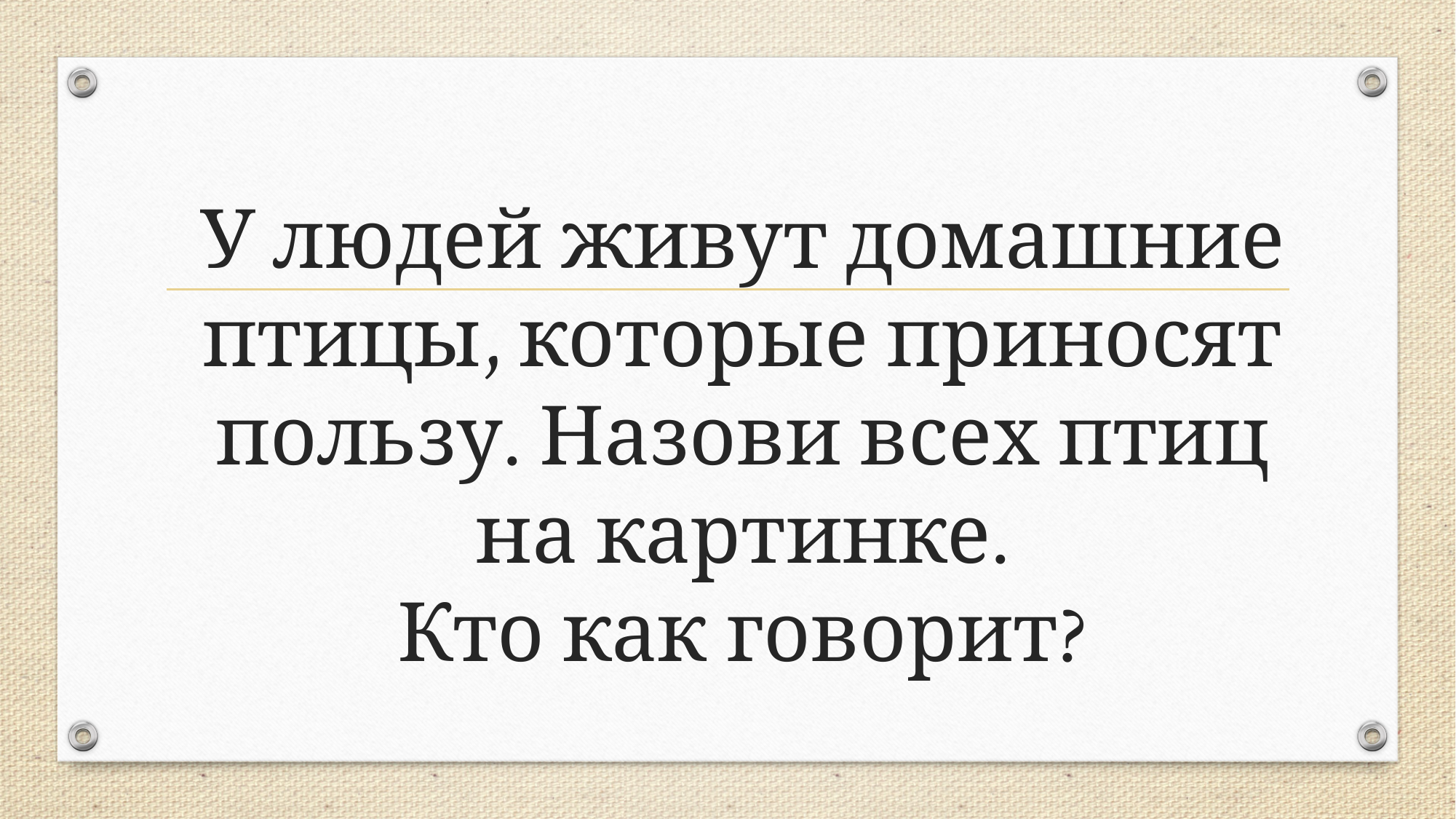

# У людей живут домашние птицы, которые приносят пользу. Назови всех птиц на картинке. Кто как говорит?